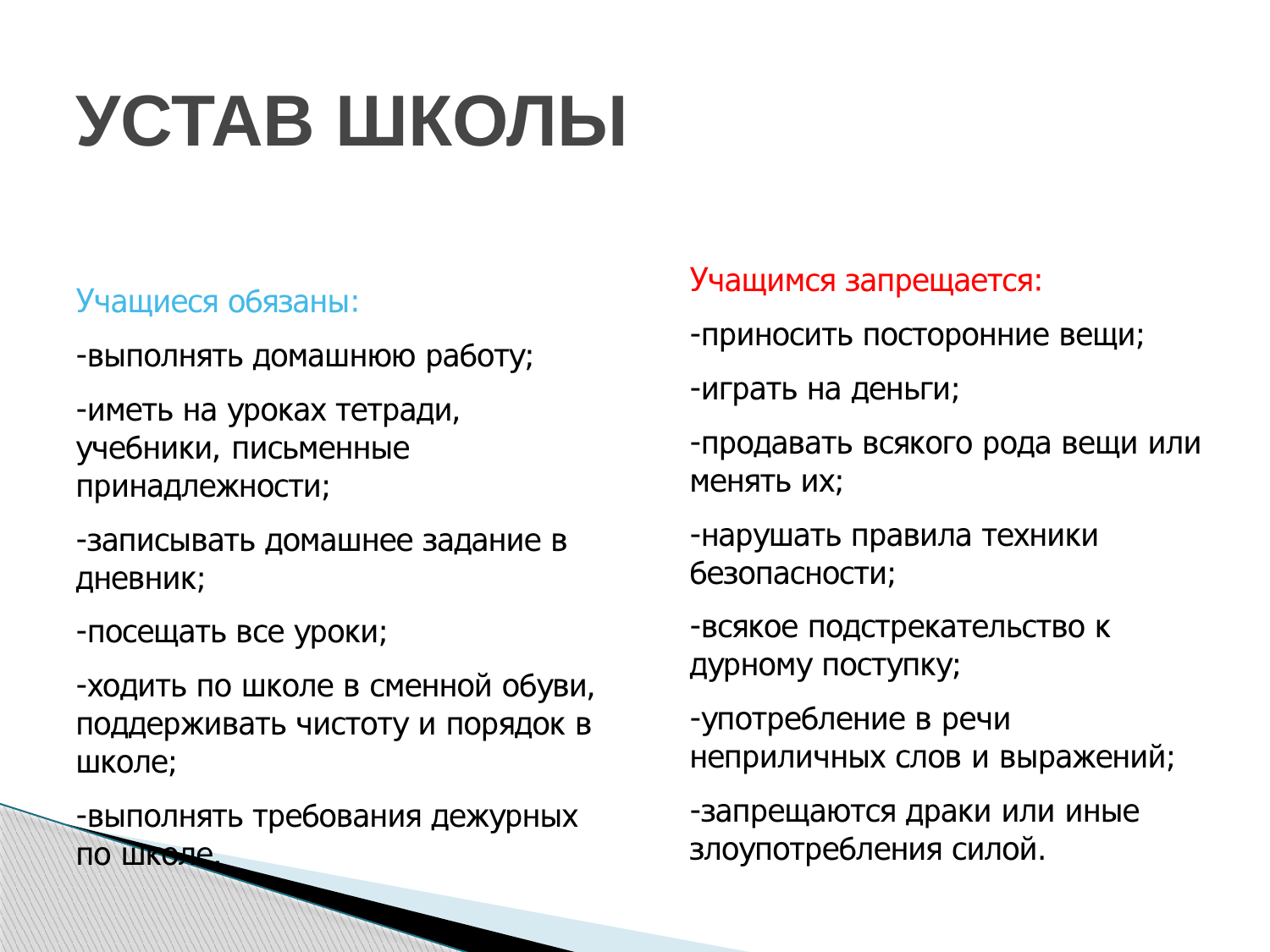

# УСТАВ ШКОЛЫ
Учащимся запрещается:
-приносить посторонние вещи;
-играть на деньги;
-продавать всякого рода вещи или менять их;
-нарушать правила техники безопасности;
-всякое подстрекательство к дурному поступку;
-употребление в речи неприличных слов и выражений;
-запрещаются драки или иные злоупотребления силой.

Учащиеся обязаны:
-выполнять домашнюю работу;
-иметь на уроках тетради, учебники, письменные принадлежности;
-записывать домашнее задание в дневник;
-посещать все уроки;
-ходить по школе в сменной обуви, поддерживать чистоту и порядок в школе;
-выполнять требования дежурных по школе.